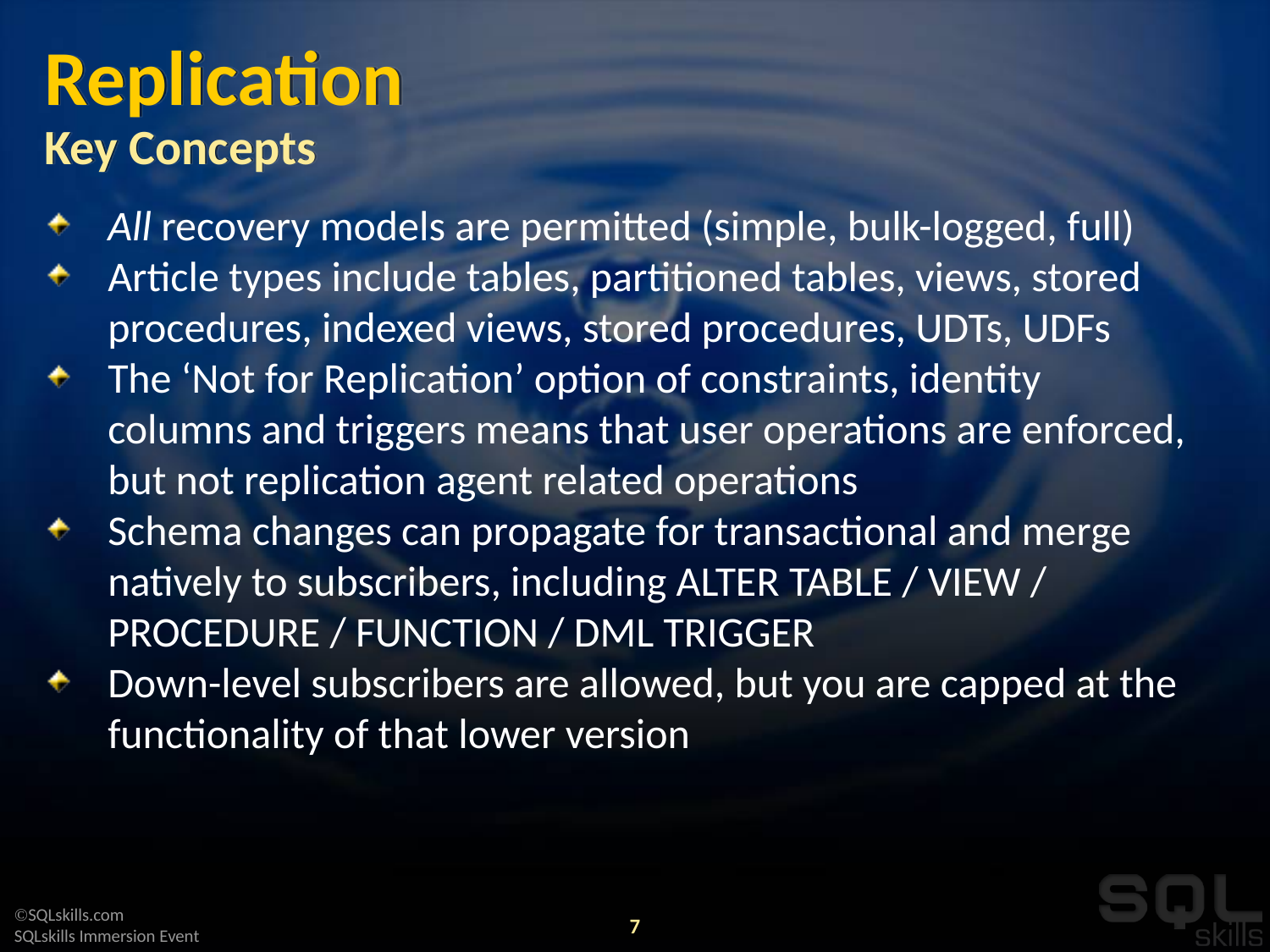

# Replication Key Concepts
All recovery models are permitted (simple, bulk-logged, full)
Article types include tables, partitioned tables, views, stored procedures, indexed views, stored procedures, UDTs, UDFs
The ‘Not for Replication’ option of constraints, identity columns and triggers means that user operations are enforced, but not replication agent related operations
Schema changes can propagate for transactional and merge natively to subscribers, including ALTER TABLE / VIEW / PROCEDURE / FUNCTION / DML TRIGGER
Down-level subscribers are allowed, but you are capped at the functionality of that lower version

7